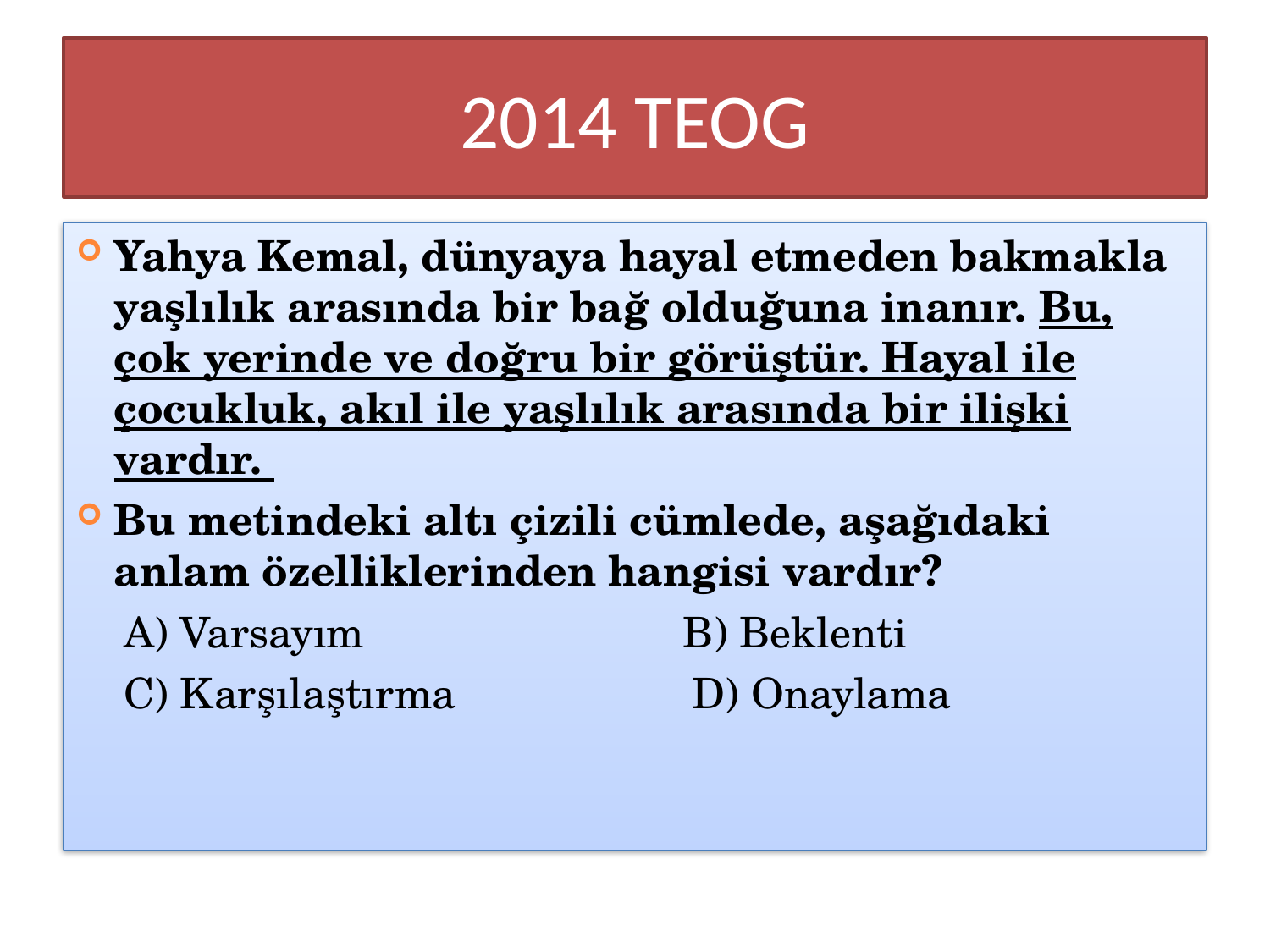

# 2014 TEOG
Yahya Kemal, dünyaya hayal etmeden bakmakla yaşlılık arasında bir bağ olduğuna inanır. Bu, çok yerinde ve doğru bir görüştür. Hayal ile çocukluk, akıl ile yaşlılık arasında bir ilişki vardır.
Bu metindeki altı çizili cümlede, aşağıdaki anlam özelliklerinden hangisi vardır?
    A) Varsayım                           B) Beklenti
    C) Karşılaştırma                    D) Onaylama